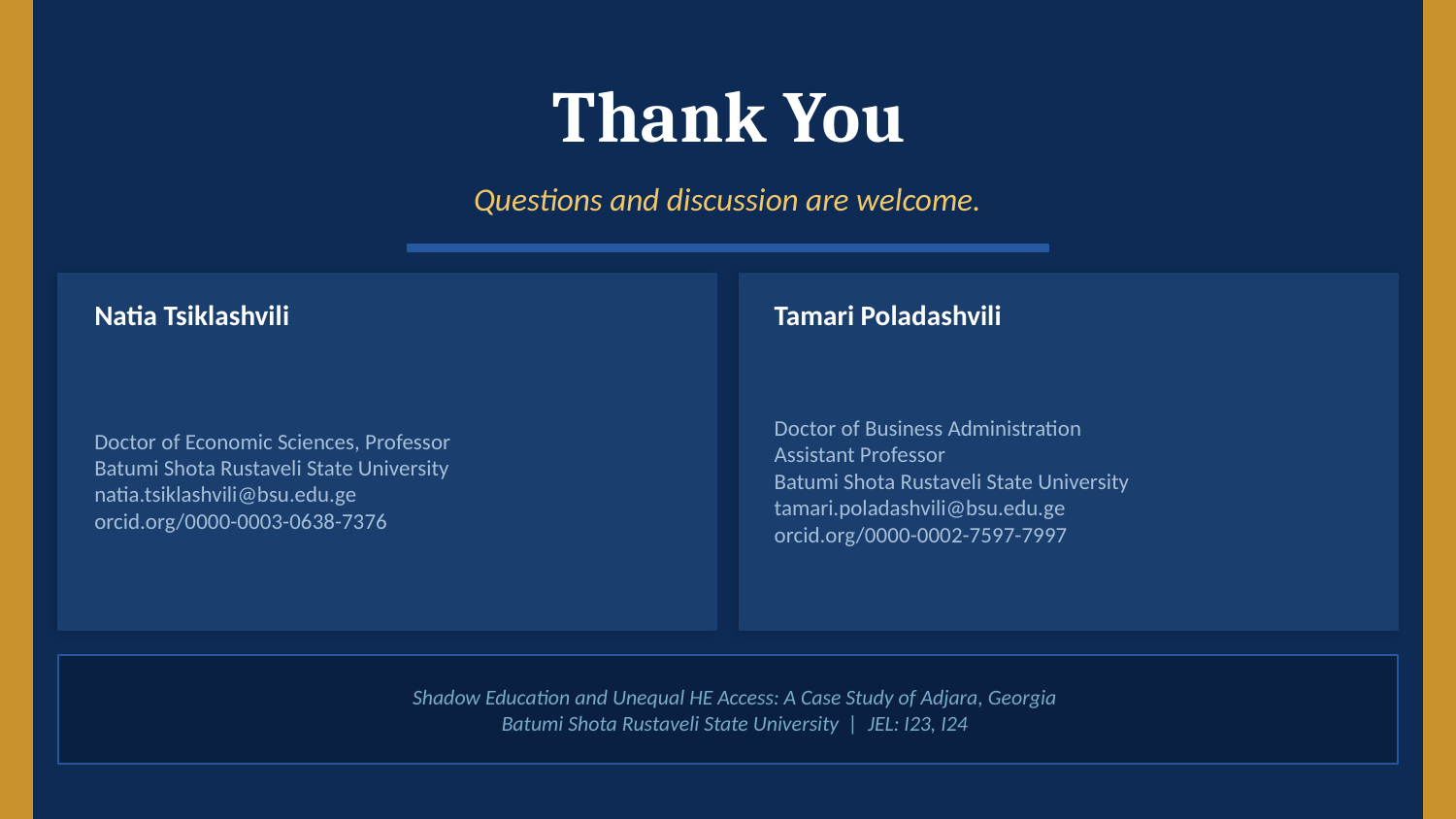

Thank You
Questions and discussion are welcome.

Natia Tsiklashvili
Tamari Poladashvili
Doctor of Economic Sciences, Professor
Batumi Shota Rustaveli State University
natia.tsiklashvili@bsu.edu.ge
orcid.org/0000-0003-0638-7376
Doctor of Business Administration
Assistant Professor
Batumi Shota Rustaveli State University
tamari.poladashvili@bsu.edu.ge
orcid.org/0000-0002-7597-7997

Shadow Education and Unequal HE Access: A Case Study of Adjara, Georgia
Batumi Shota Rustaveli State University  |  JEL: I23, I24